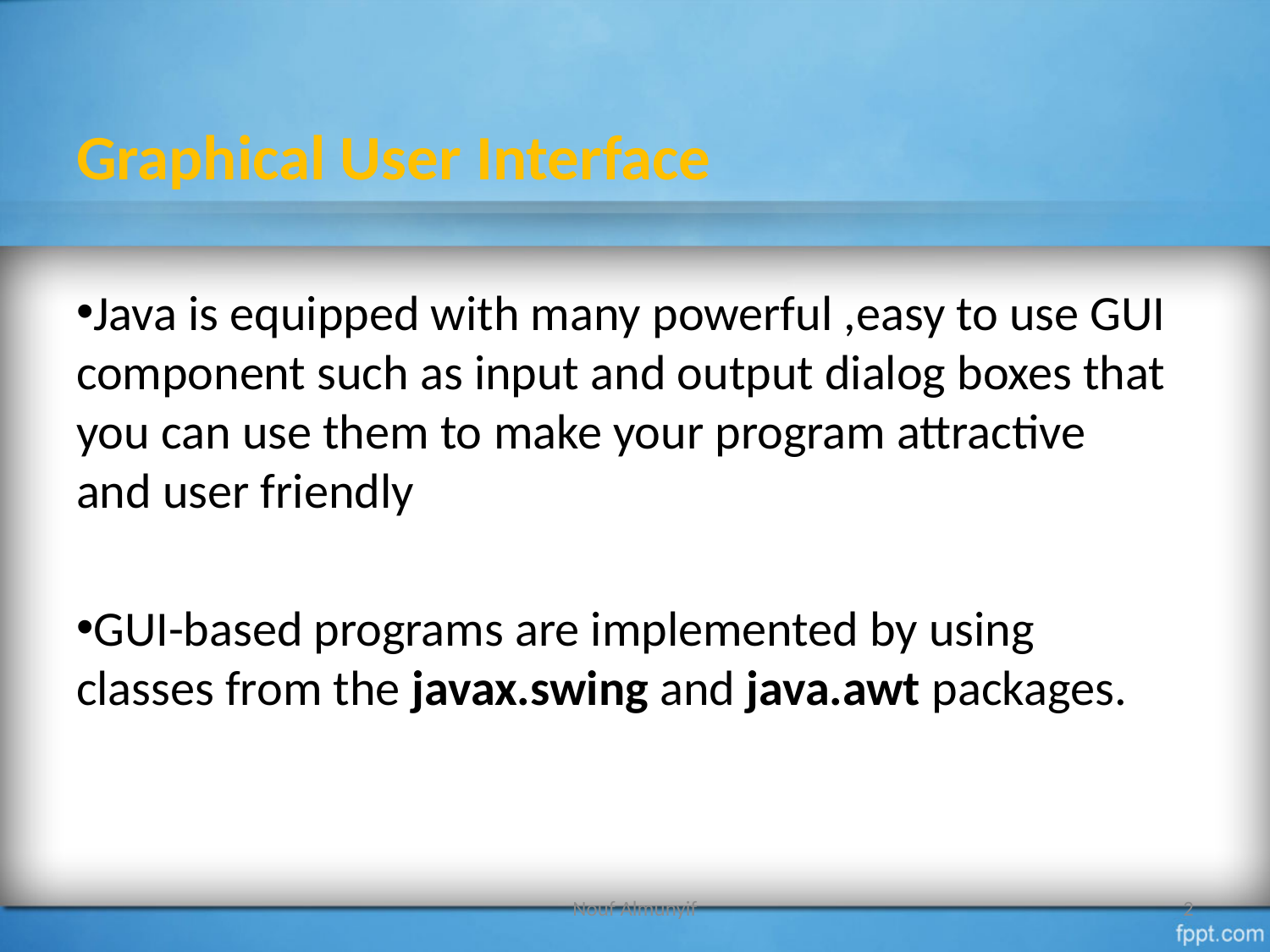

# Graphical User Interface
Java is equipped with many powerful ,easy to use GUI component such as input and output dialog boxes that you can use them to make your program attractive  and user friendly

GUI-based programs are implemented by using classes from the javax.swing and java.awt packages.

Nouf Almunyif
2